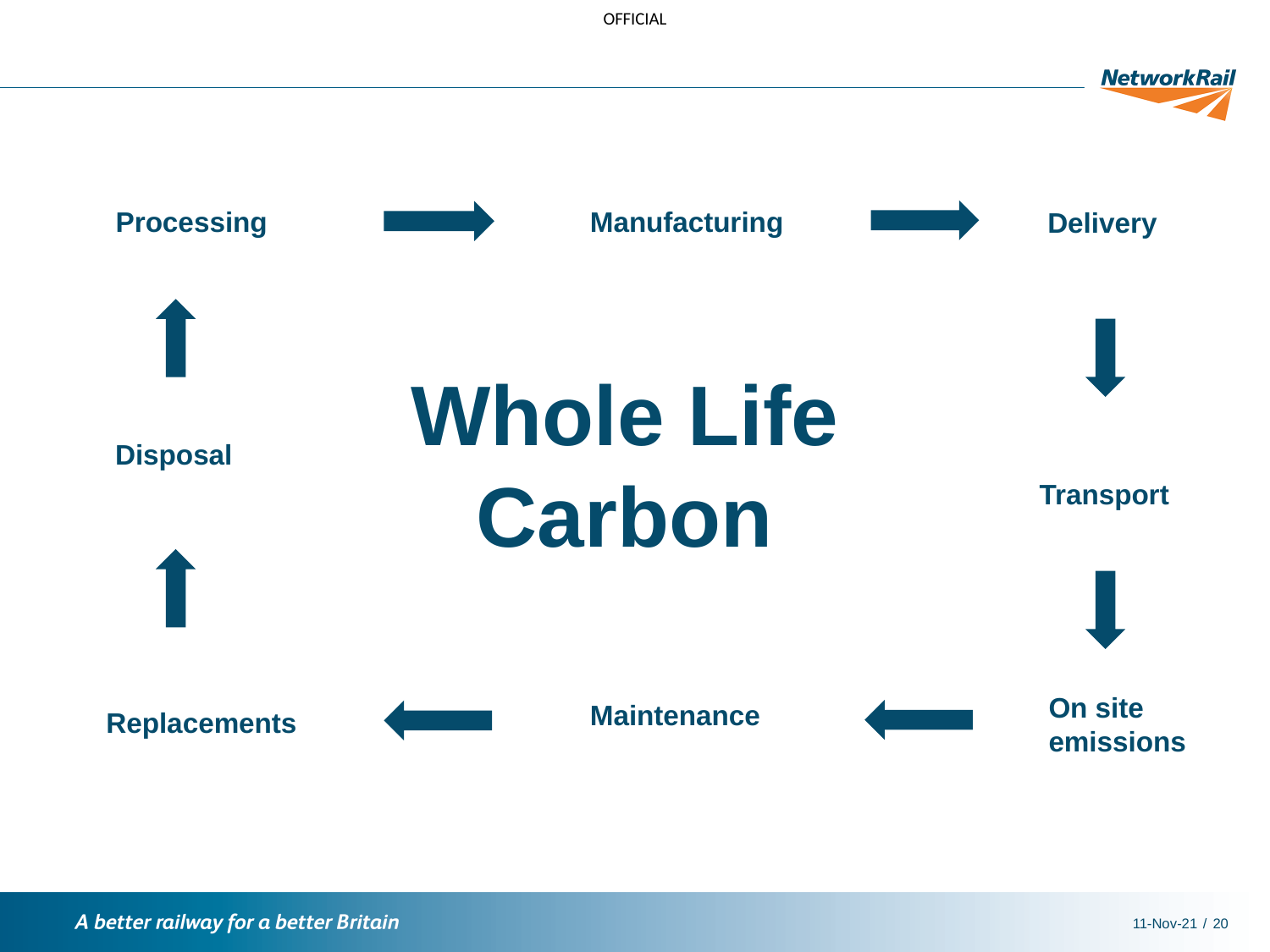

Processing
Manufacturing
Delivery

Whole Life Carbon
Disposal
Transport

On site
emissions
Maintenance
Replacements

11-Nov-21
20